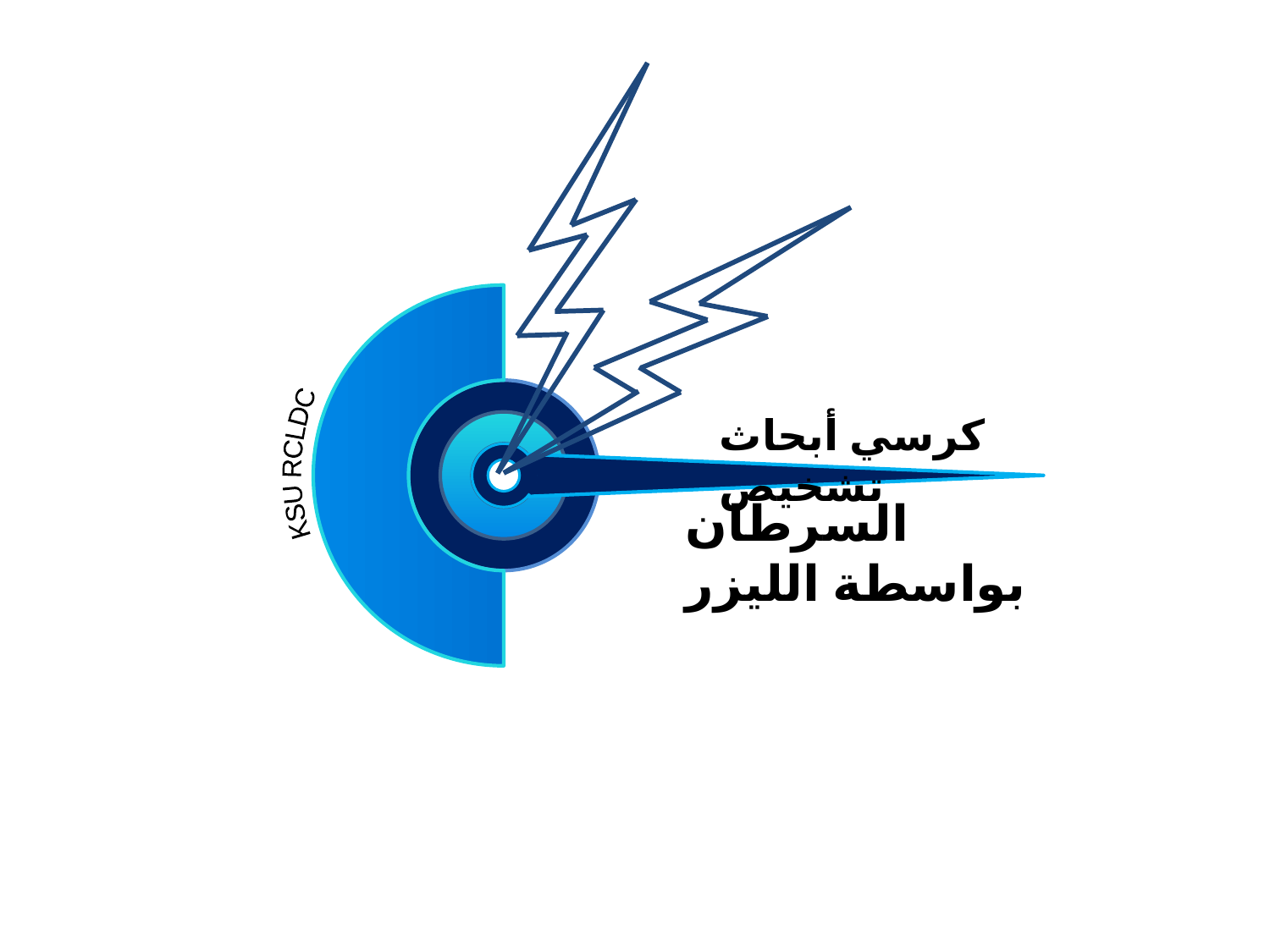

KSU RCLDC

كرسي أبحاث تشخيص

السرطان بواسطة الليزر